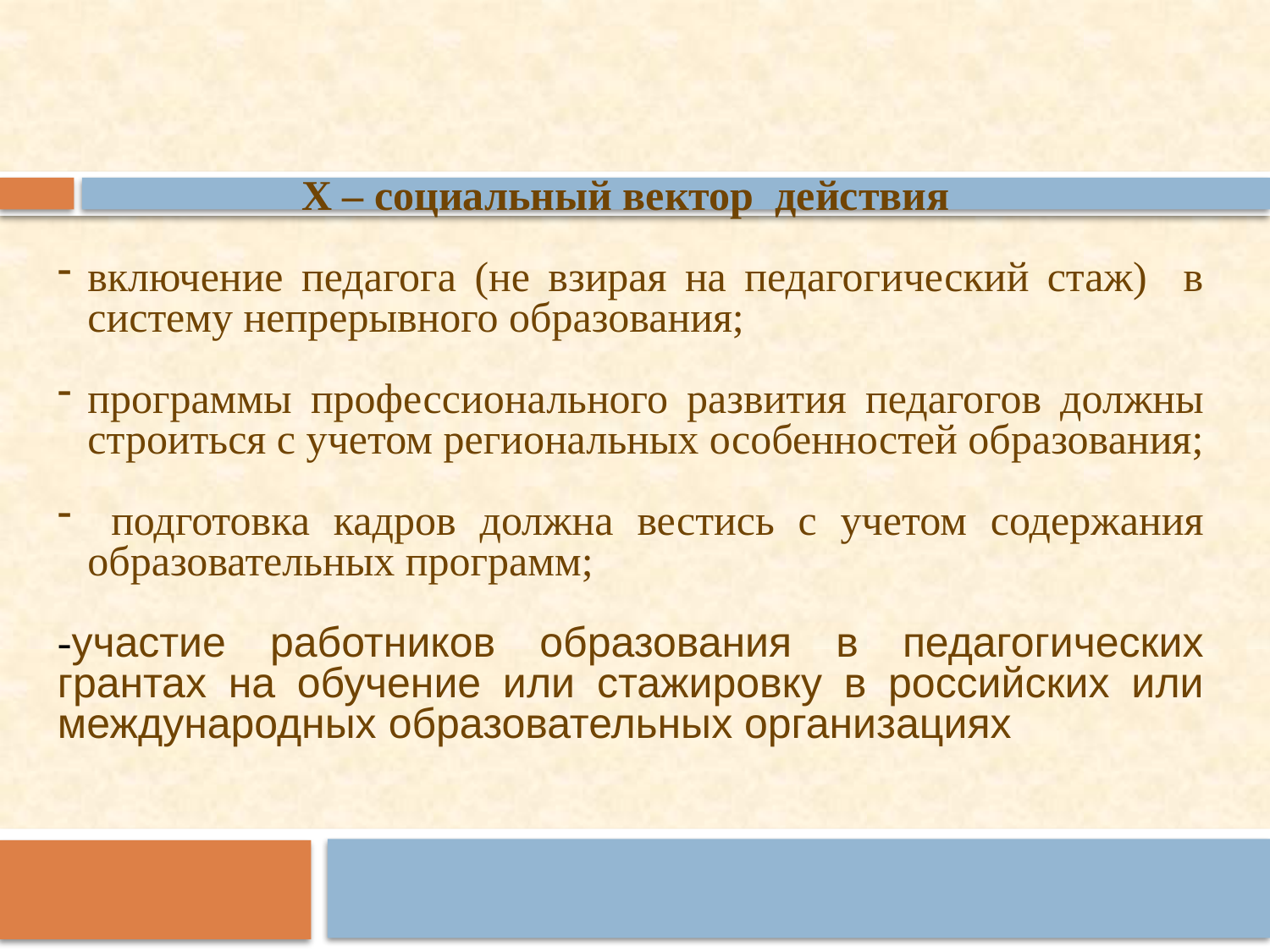

Х – социальный вектор  действия

включение педагога (не взирая на педагогический стаж)  в систему непрерывного образования;

программы профессионального развития педагогов должны строиться с учетом региональных особенностей образования;

 подготовка кадров должна вестись с учетом содержания образовательных программ;

-участие работников образования в педагогических грантах на обучение или стажировку в российских или международных образовательных организациях

#